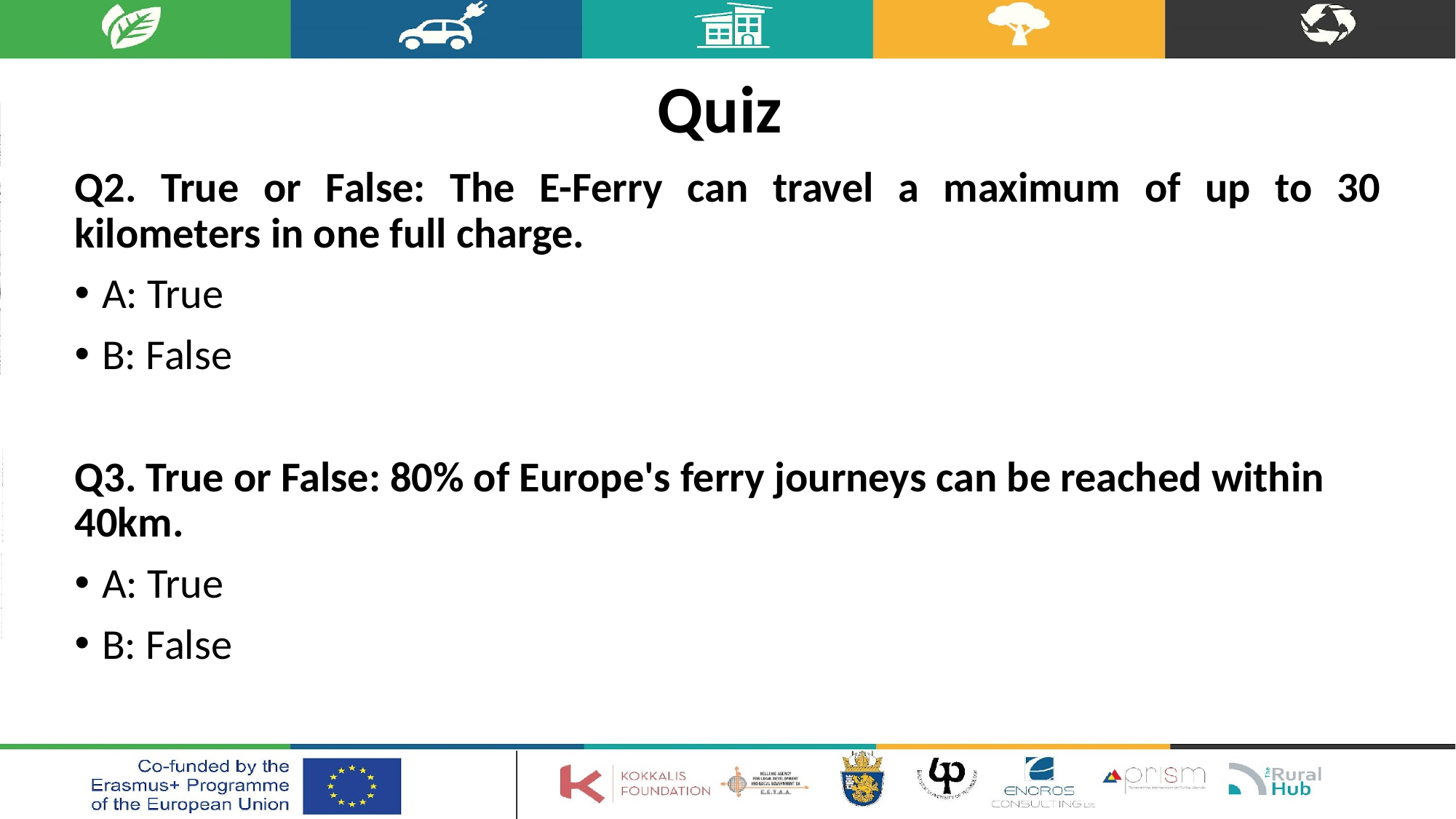

# Quiz
Q2. True or False: The E-Ferry can travel a maximum of up to 30 kilometers in one full charge.
A: True
B: False

Q3. True or False: 80% of Europe's ferry journeys can be reached within 40km.
A: True
B: False